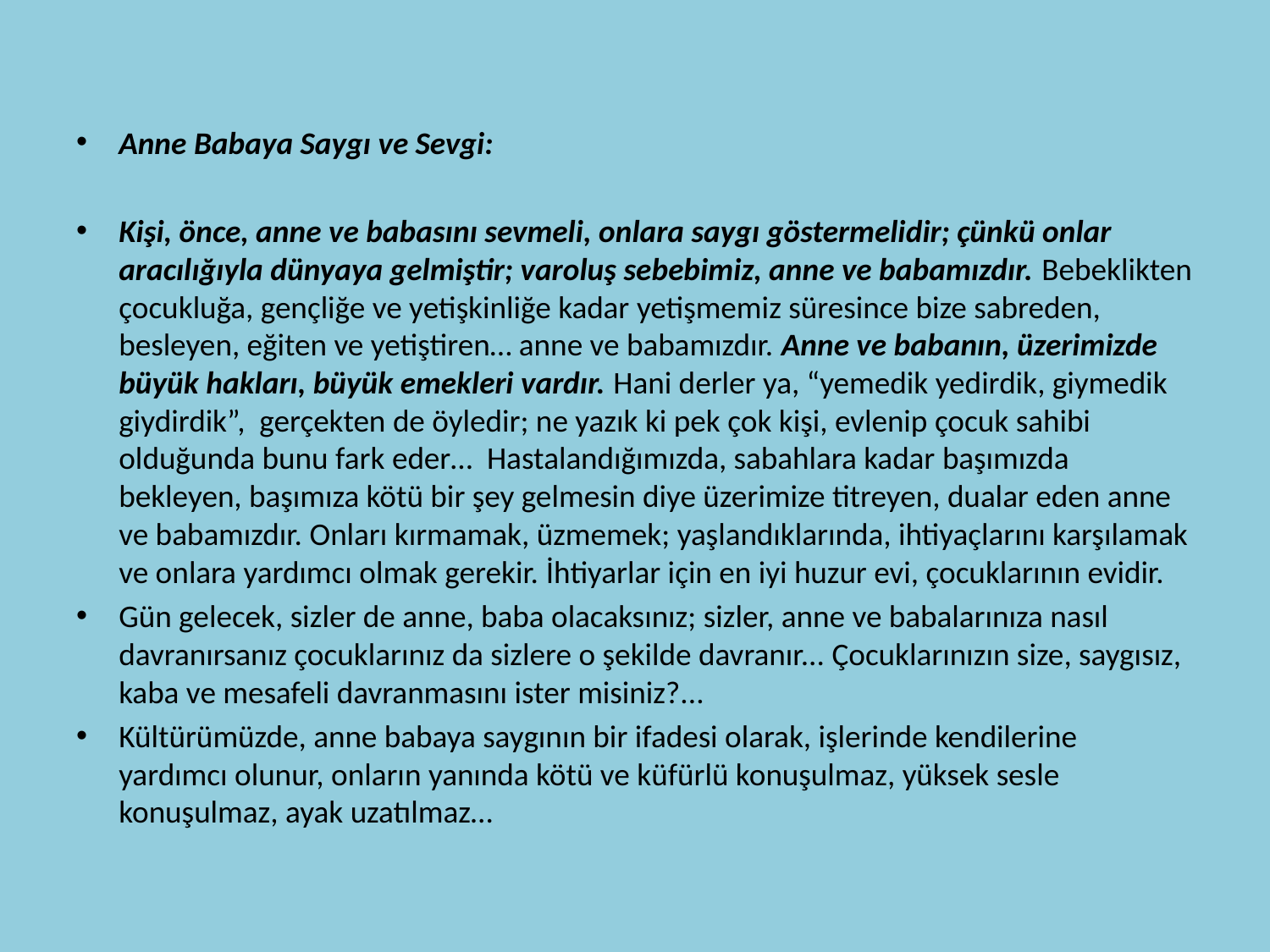

#
Anne Babaya Saygı ve Sevgi:

	Kişi, önce, anne ve babasını sevmeli, onlara saygı göstermelidir; çünkü onlar aracılığıyla dünyaya gelmiştir; varoluş sebebimiz, anne ve babamızdır. Bebeklikten çocukluğa, gençliğe ve yetişkinliğe kadar yetişmemiz süresince bize sabreden, besleyen, eğiten ve yetiştiren… anne ve babamızdır. Anne ve babanın, üzerimizde büyük hakları, büyük emekleri vardır. Hani derler ya, “yemedik yedirdik, giymedik giydirdik”,  gerçekten de öyledir; ne yazık ki pek çok kişi, evlenip çocuk sahibi olduğunda bunu fark eder…  Hastalandığımızda, sabahlara kadar başımızda bekleyen, başımıza kötü bir şey gelmesin diye üzerimize titreyen, dualar eden anne ve babamızdır. Onları kırmamak, üzmemek; yaşlandıklarında, ihtiyaçlarını karşılamak ve onlara yardımcı olmak gerekir. İhtiyarlar için en iyi huzur evi, çocuklarının evidir.
Gün gelecek, sizler de anne, baba olacaksınız; sizler, anne ve babalarınıza nasıl davranırsanız çocuklarınız da sizlere o şekilde davranır... Çocuklarınızın size, saygısız, kaba ve mesafeli davranmasını ister misiniz?...
Kültürümüzde, anne babaya saygının bir ifadesi olarak, işlerinde kendilerine yardımcı olunur, onların yanında kötü ve küfürlü konuşulmaz, yüksek sesle konuşulmaz, ayak uzatılmaz…